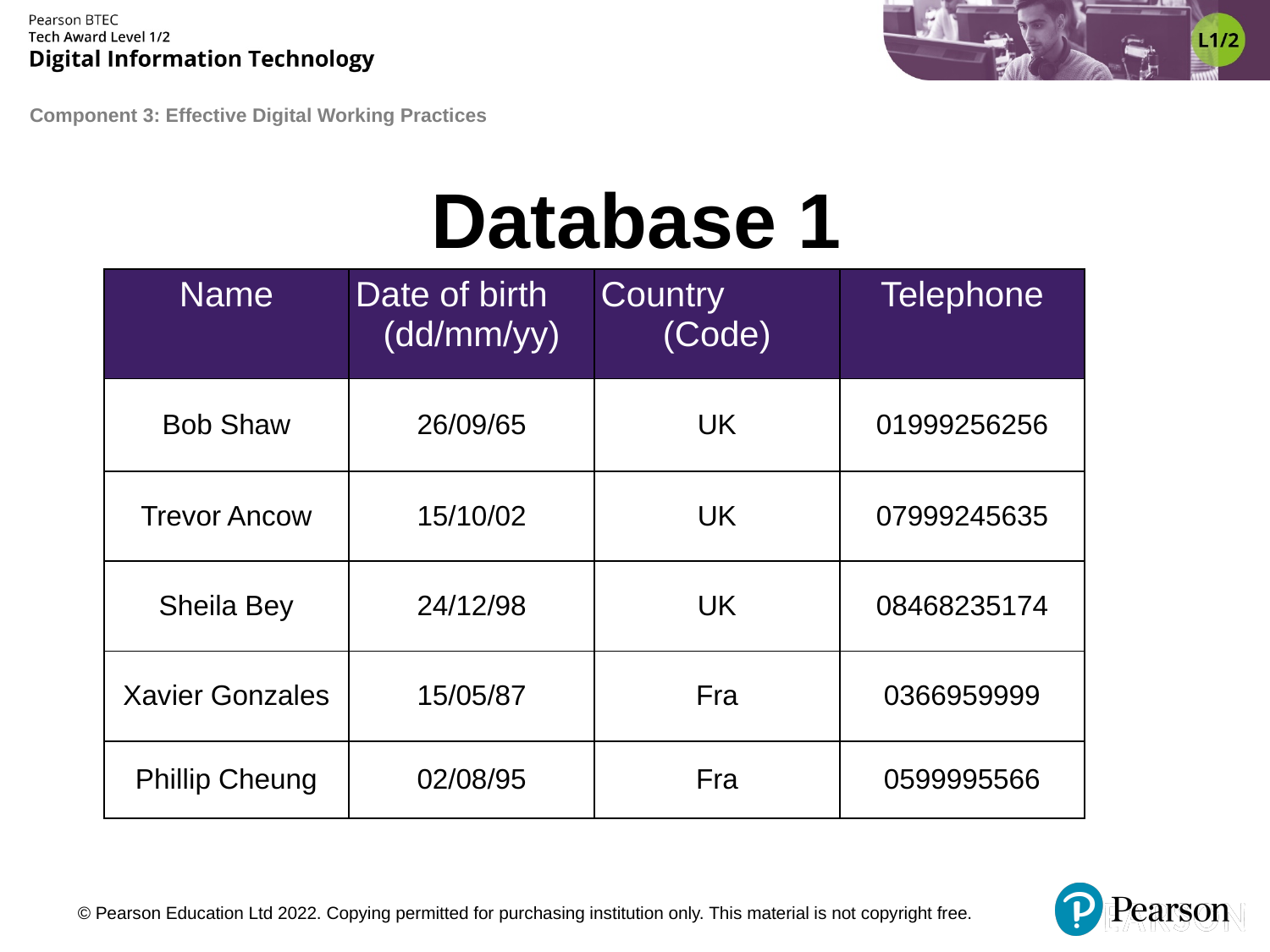

# Database 1
| Name | Date of birth (dd/mm/yy) | Country (Code) | Telephone |
| --- | --- | --- | --- |
| Bob Shaw | 26/09/65 | UK | 01999256256 |
| Trevor Ancow | 15/10/02 | UK | 07999245635 |
| Sheila Bey | 24/12/98 | UK | 08468235174 |
| Xavier Gonzales | 15/05/87 | Fra | 0366959999 |
| Phillip Cheung | 02/08/95 | Fra | 0599995566 |
© Pearson Education Ltd 2022. Copying permitted for purchasing institution only. This material is not copyright free.